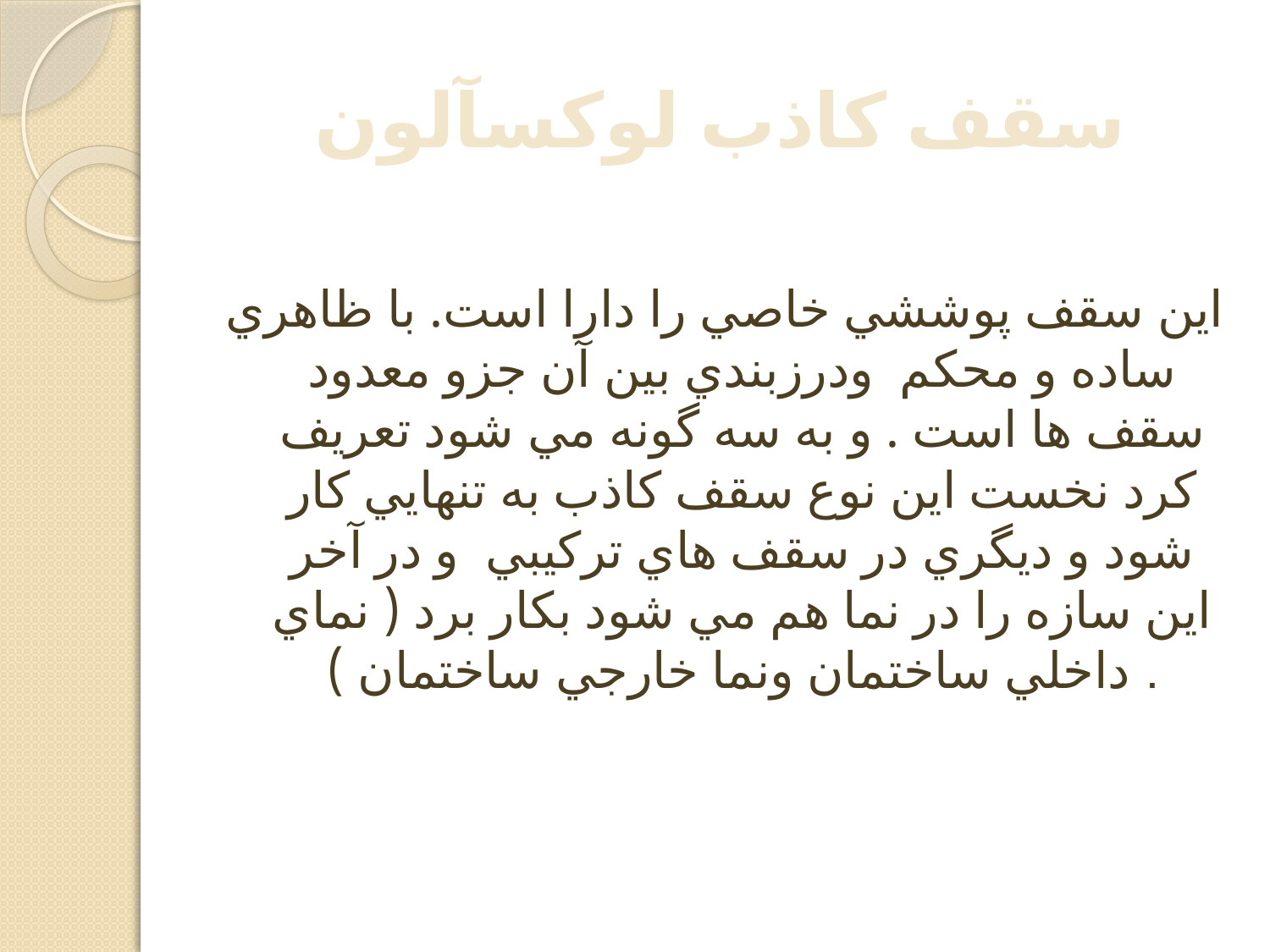

# سقف کاذب لوکسآلون

اين سقف پوششي خاصي را دارا است. با ظاهري ساده و محكم  ودرزبندي بين آن جزو معدود سقف ها است . و به سه گونه مي شود تعريف كرد نخست اين نوع سقف كاذب به تنهايي كار شود و ديگري در سقف هاي تركيبي  و در آخر اين سازه را در نما هم مي شود بكار برد ( نماي داخلي ساختمان ونما خارجي ساختمان ) .